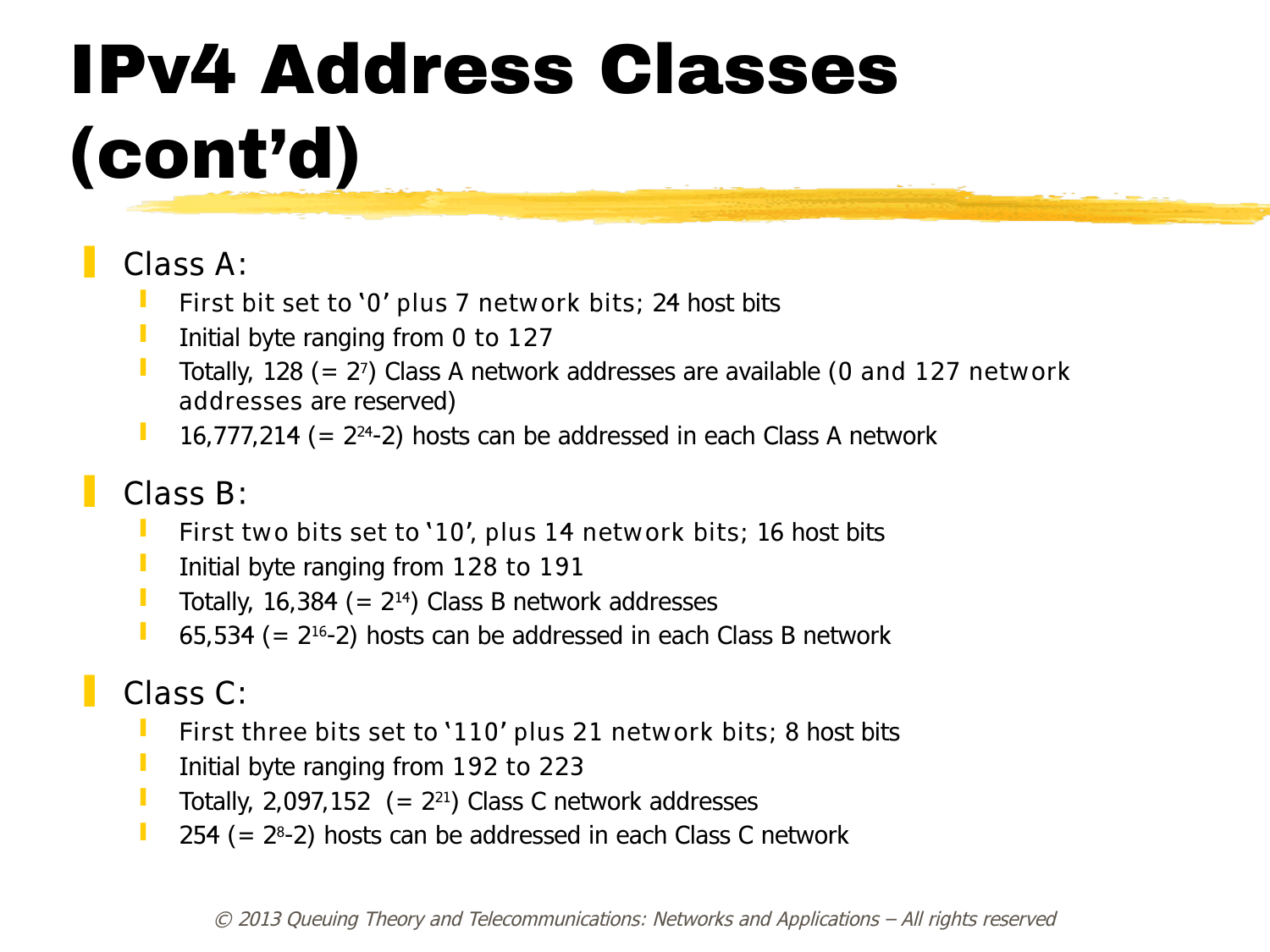

# IPv4 Address Classes (cont’d)
Class A:
First bit set to ‘0’ plus 7 network bits; 24 host bits
Initial byte ranging from 0 to 127
Totally, 128 (= 27) Class A network addresses are available (0 and 127 network addresses are reserved)
16,777,214 (= 224-2) hosts can be addressed in each Class A network

Class B:
First two bits set to ‘10’, plus 14 network bits; 16 host bits
Initial byte ranging from 128 to 191
Totally, 16,384 (= 214) Class B network addresses
65,534 (= 216-2) hosts can be addressed in each Class B network

Class C:
First three bits set to ‘110’ plus 21 network bits; 8 host bits
Initial byte ranging from 192 to 223
Totally, 2,097,152  (= 221) Class C network addresses
254 (= 28-2) hosts can be addressed in each Class C network
© 2013 Queuing Theory and Telecommunications: Networks and Applications – All rights reserved